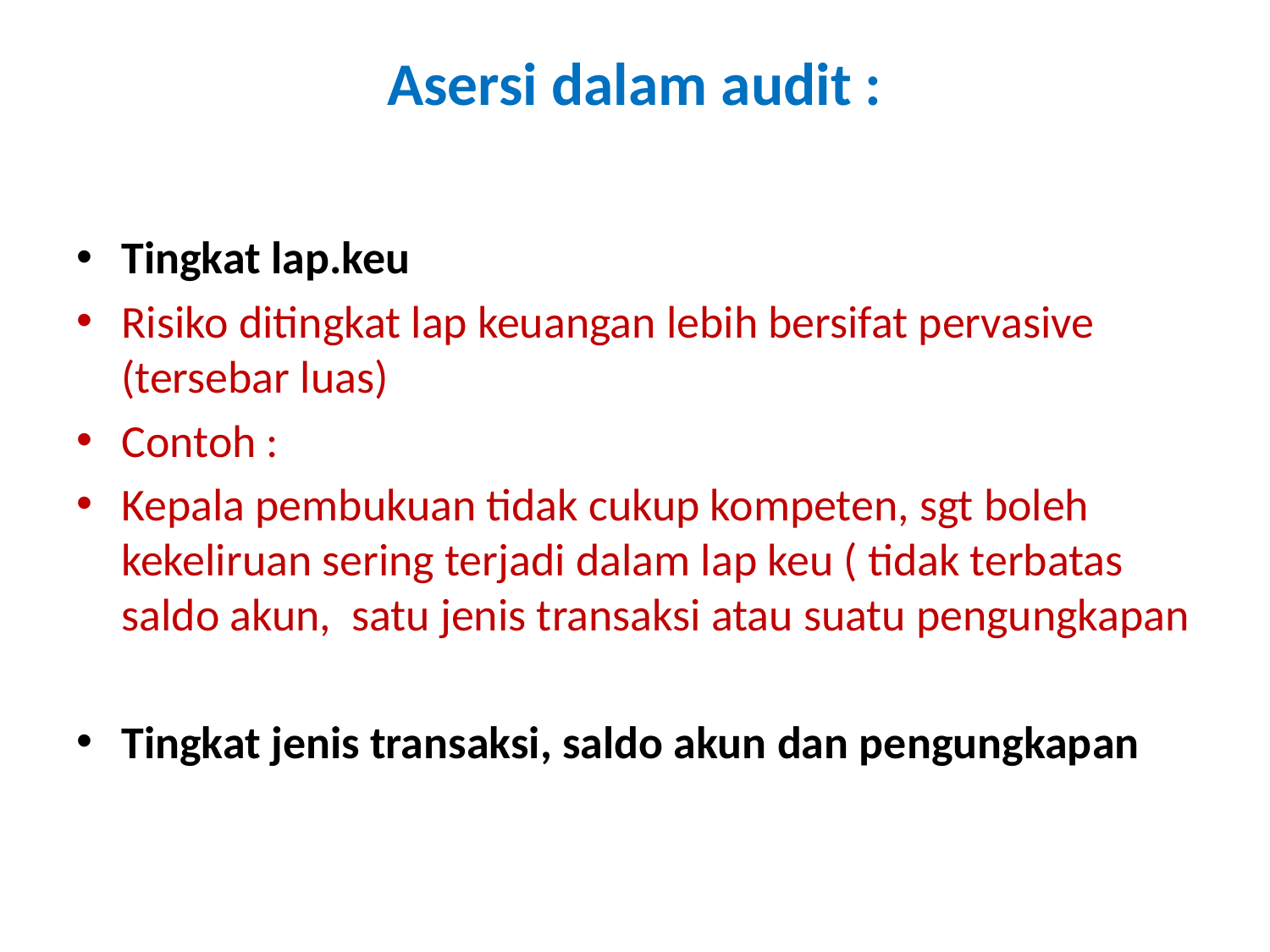

# Asersi dalam audit :
Tingkat lap.keu
Risiko ditingkat lap keuangan lebih bersifat pervasive (tersebar luas)
Contoh :
Kepala pembukuan tidak cukup kompeten, sgt boleh kekeliruan sering terjadi dalam lap keu ( tidak terbatas  saldo akun,  satu jenis transaksi atau suatu pengungkapan

Tingkat jenis transaksi, saldo akun dan pengungkapan